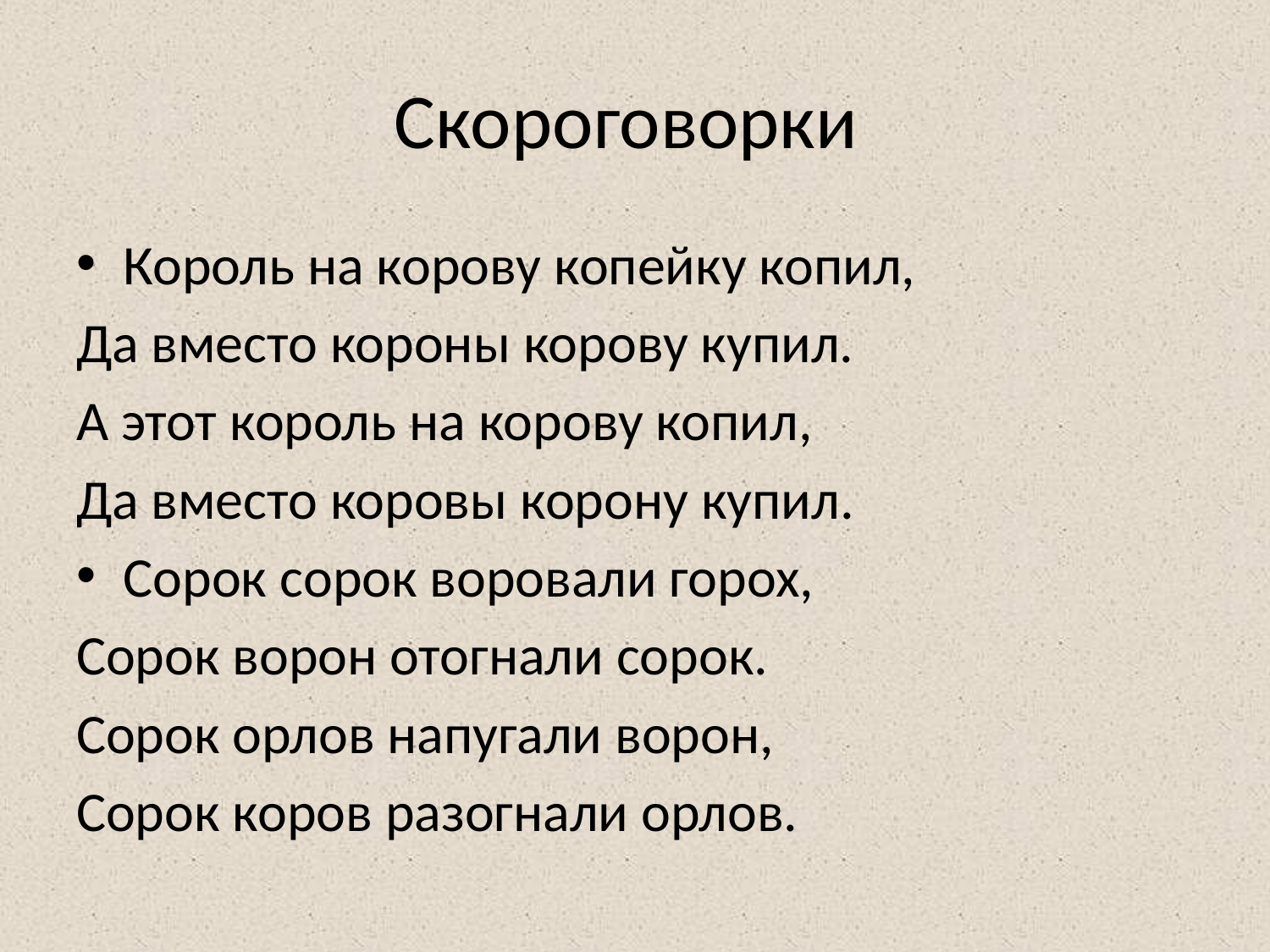

# Скороговорки
Король на корову копейку копил,
Да вместо короны корову купил.
А этот король на корову копил,
Да вместо коровы корону купил.
Сорок сорок воровали горох,
Сорок ворон отогнали сорок.
Сорок орлов напугали ворон,
Сорок коров разогнали орлов.